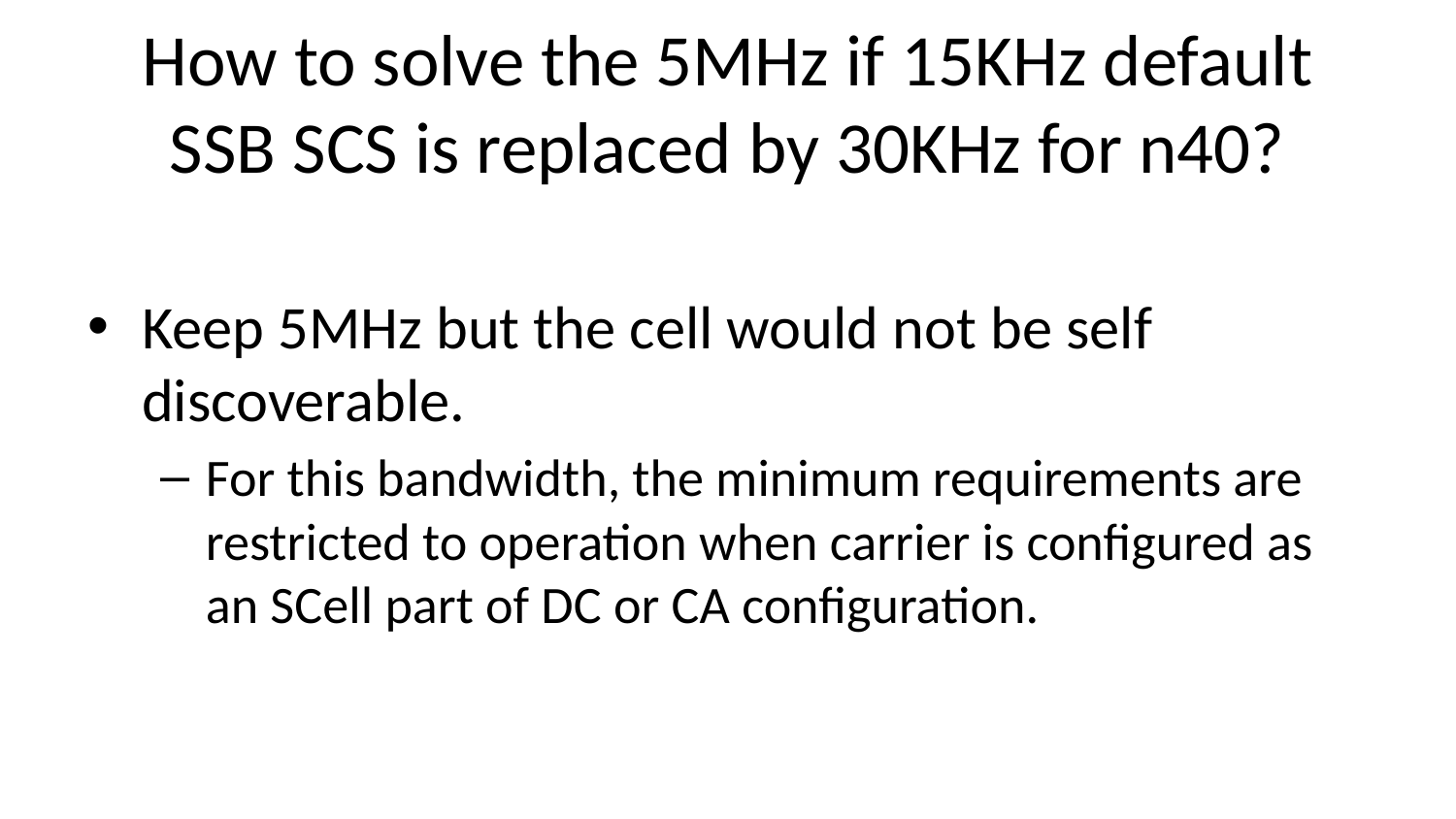

# How to solve the 5MHz if 15KHz default SSB SCS is replaced by 30KHz for n40?

Keep 5MHz but the cell would not be self discoverable.
For this bandwidth, the minimum requirements are restricted to operation when carrier is configured as an SCell part of DC or CA configuration.